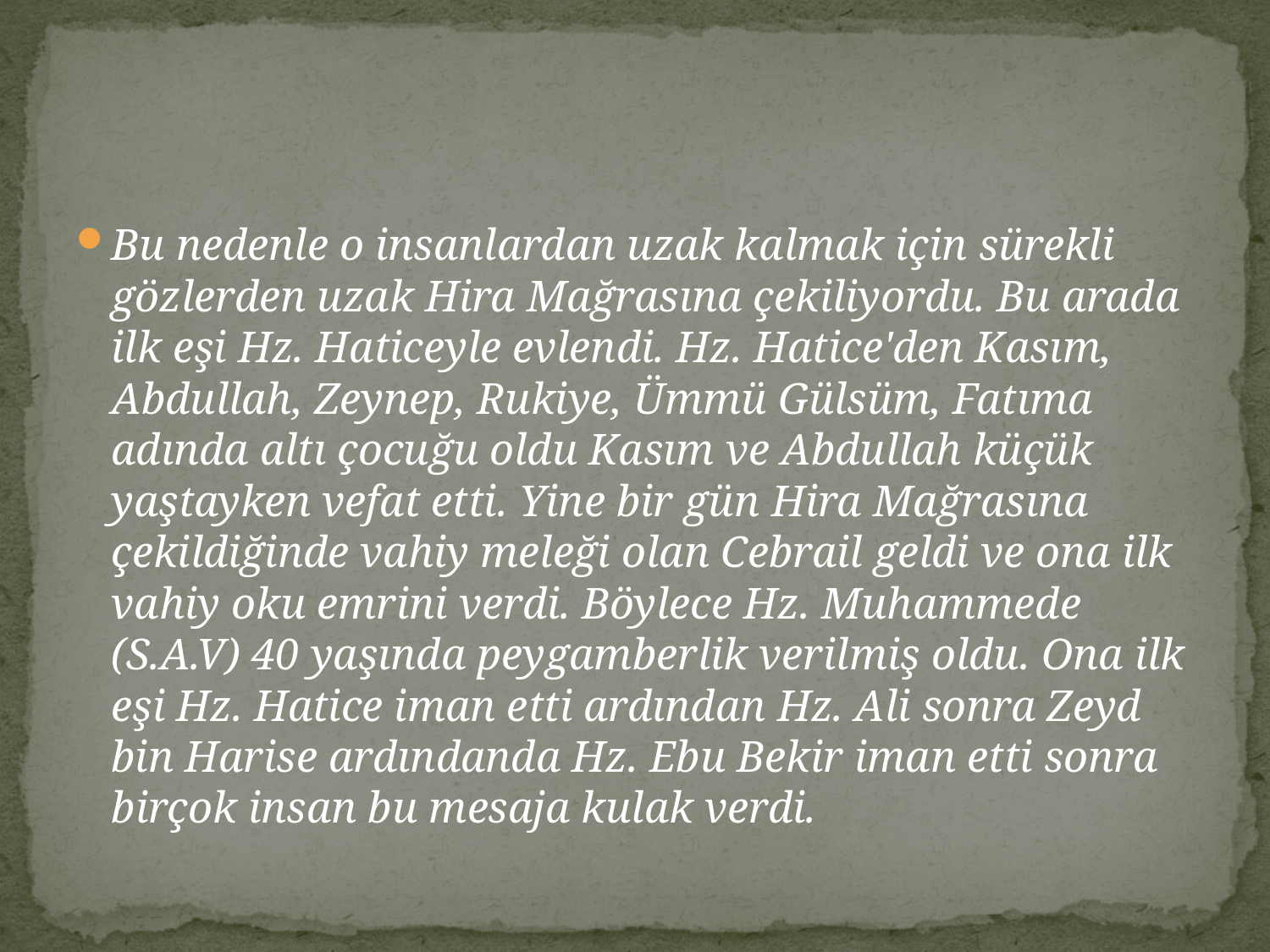

#
Bu nedenle o insanlardan uzak kalmak için sürekli gözlerden uzak Hira Mağrasına çekiliyordu. Bu arada ilk eşi Hz. Haticeyle evlendi. Hz. Hatice'den Kasım, Abdullah, Zeynep, Rukiye, Ümmü Gülsüm, Fatıma adında altı çocuğu oldu Kasım ve Abdullah küçük yaştayken vefat etti. Yine bir gün Hira Mağrasına çekildiğinde vahiy meleği olan Cebrail geldi ve ona ilk vahiy oku emrini verdi. Böylece Hz. Muhammede (S.A.V) 40 yaşında peygamberlik verilmiş oldu. Ona ilk eşi Hz. Hatice iman etti ardından Hz. Ali sonra Zeyd bin Harise ardındanda Hz. Ebu Bekir iman etti sonra birçok insan bu mesaja kulak verdi.